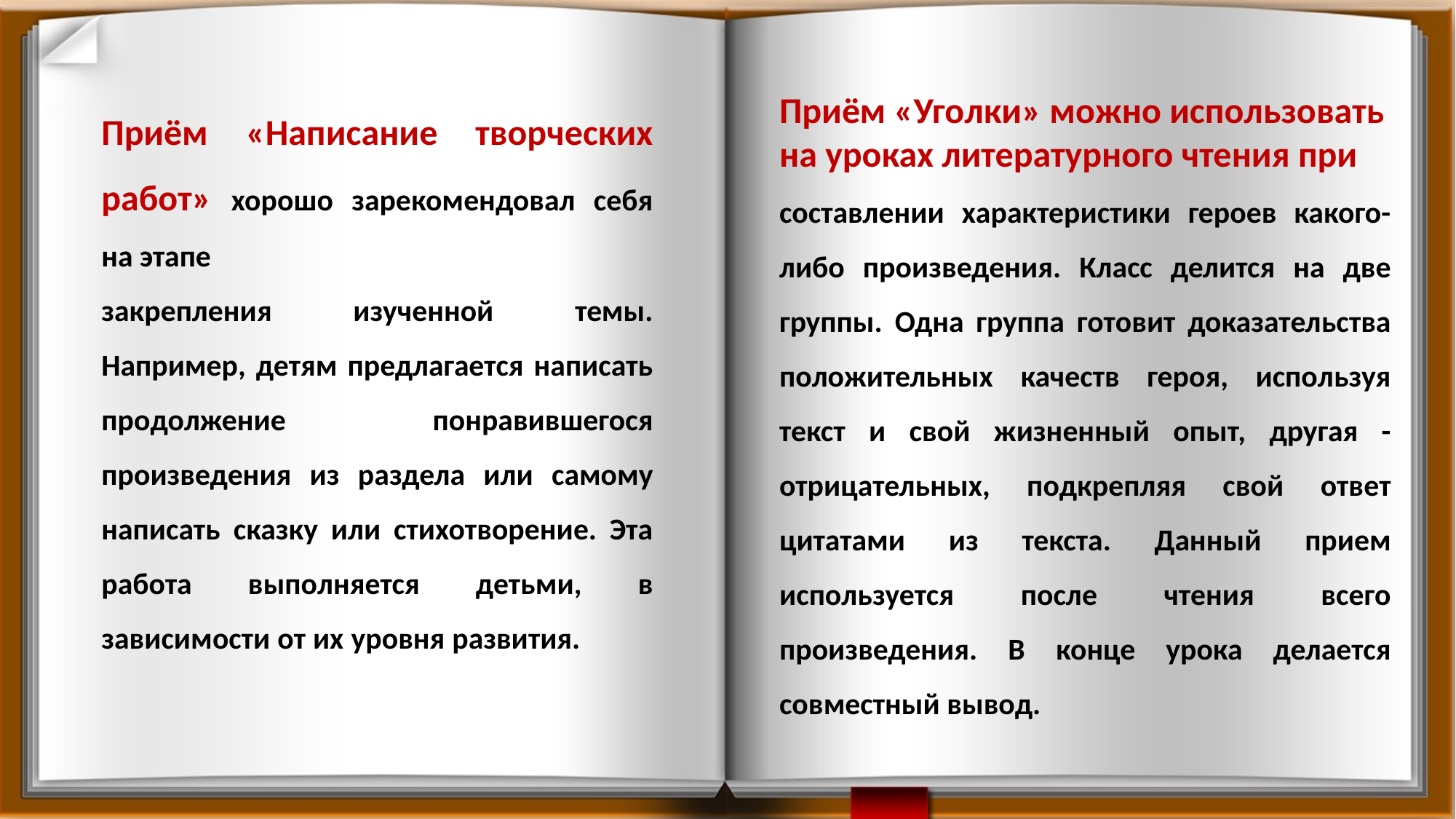

Приём «Написание творческих работ» хорошо зарекомендовал себя на этапе
закрепления изученной темы. Например, детям предлагается написать продолжение понравившегося произведения из раздела или самому написать сказку или стихотворение. Эта работа выполняется детьми, в зависимости от их уровня развития.
Приём «Уголки» можно использовать на уроках литературного чтения при
составлении характеристики героев какого-либо произведения. Класс делится на две группы. Одна группа готовит доказательства положительных качеств героя, используя текст и свой жизненный опыт, другая - отрицательных, подкрепляя свой ответ цитатами из текста. Данный прием используется после чтения всего произведения. В конце урока делается совместный вывод.